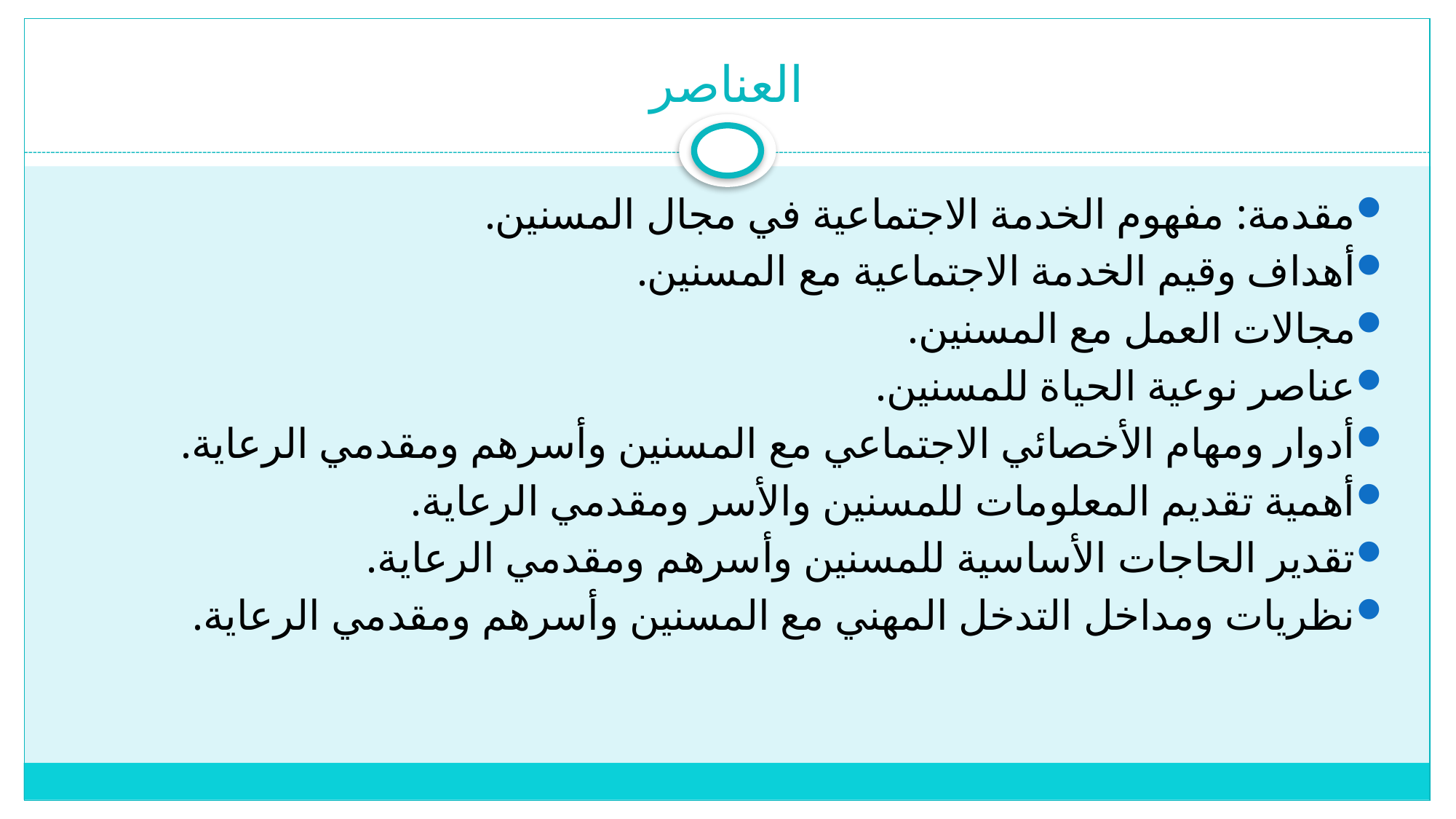

# العناصر
مقدمة: مفهوم الخدمة الاجتماعية في مجال المسنين.
أهداف وقيم الخدمة الاجتماعية مع المسنين.
مجالات العمل مع المسنين.
عناصر نوعية الحياة للمسنين.
أدوار ومهام الأخصائي الاجتماعي مع المسنين وأسرهم ومقدمي الرعاية.
أهمية تقديم المعلومات للمسنين والأسر ومقدمي الرعاية.
تقدير الحاجات الأساسية للمسنين وأسرهم ومقدمي الرعاية.
نظريات ومداخل التدخل المهني مع المسنين وأسرهم ومقدمي الرعاية.